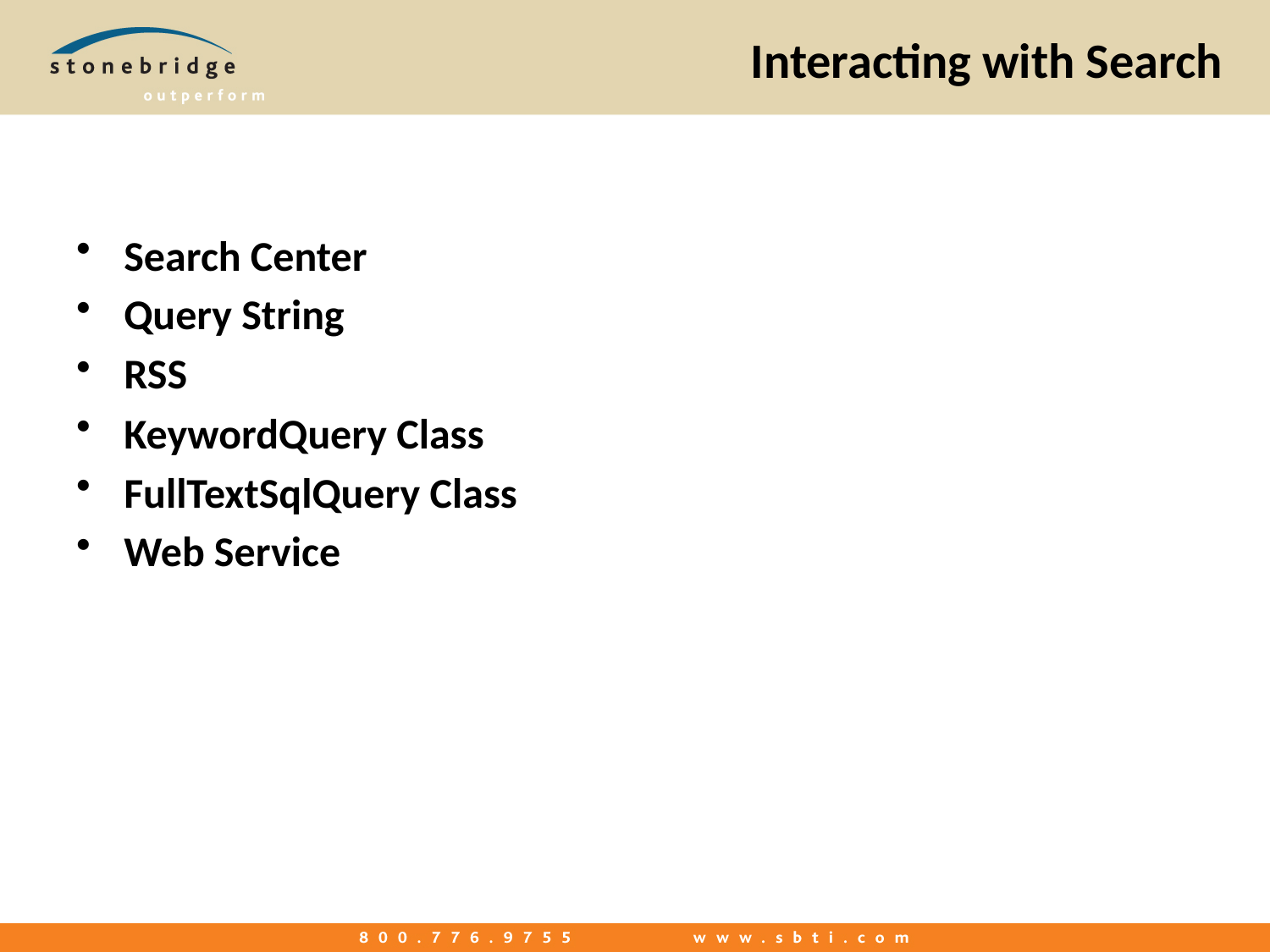

# Interacting with Search
Search Center
Query String
RSS
KeywordQuery Class
FullTextSqlQuery Class
Web Service